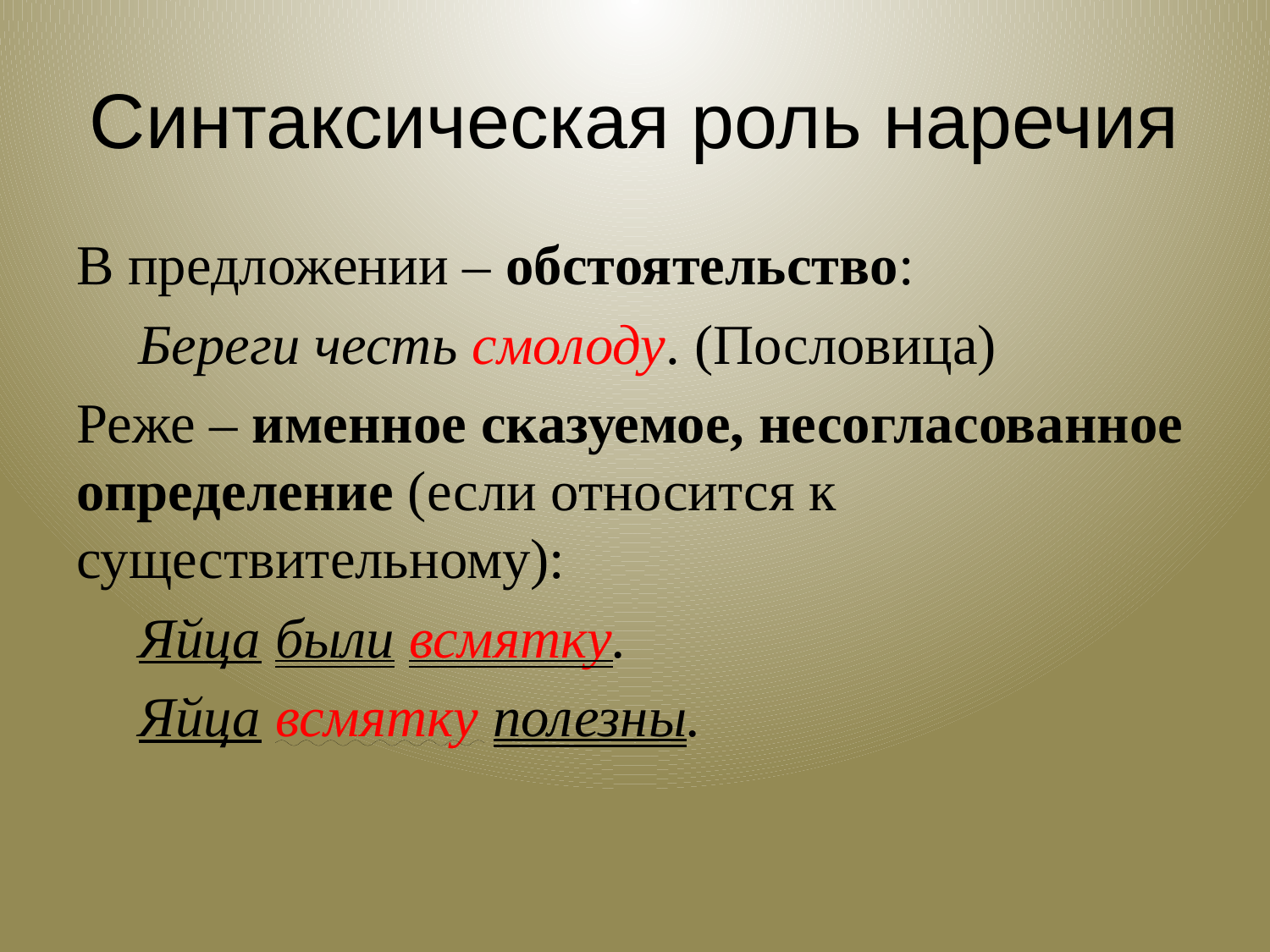

# Синтаксическая роль наречия
В предложении – обстоятельство:
Береги честь смолоду. (Пословица)
Реже – именное сказуемое, несогласованное определение (если относится к существительному):
Яйца были всмятку.
Яйца всмятку полезны.